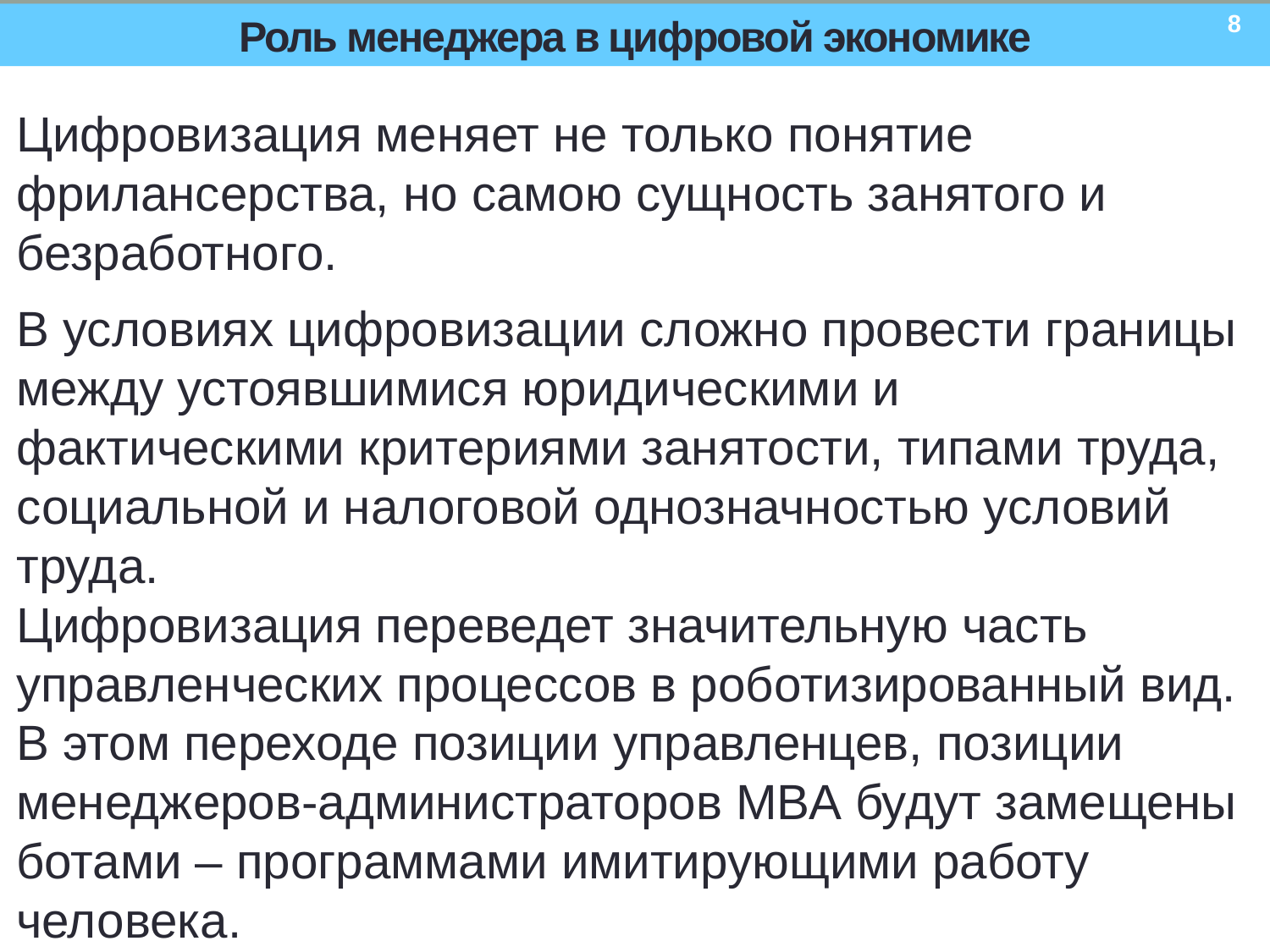

8
# Роль менеджера в цифровой экономике
Цифровизация меняет не только понятие фрилансерства, но самою сущность занятого и безработного.

В условиях цифровизации сложно провести границы между устоявшимися юридическими и фактическими критериями занятости, типами труда, социальной и налоговой однозначностью условий труда.
Цифровизация переведет значительную часть управленческих процессов в роботизированный вид. В этом переходе позиции управленцев, позиции менеджеров-администраторов МВА будут замещены ботами – программами имитирующими работу человека.